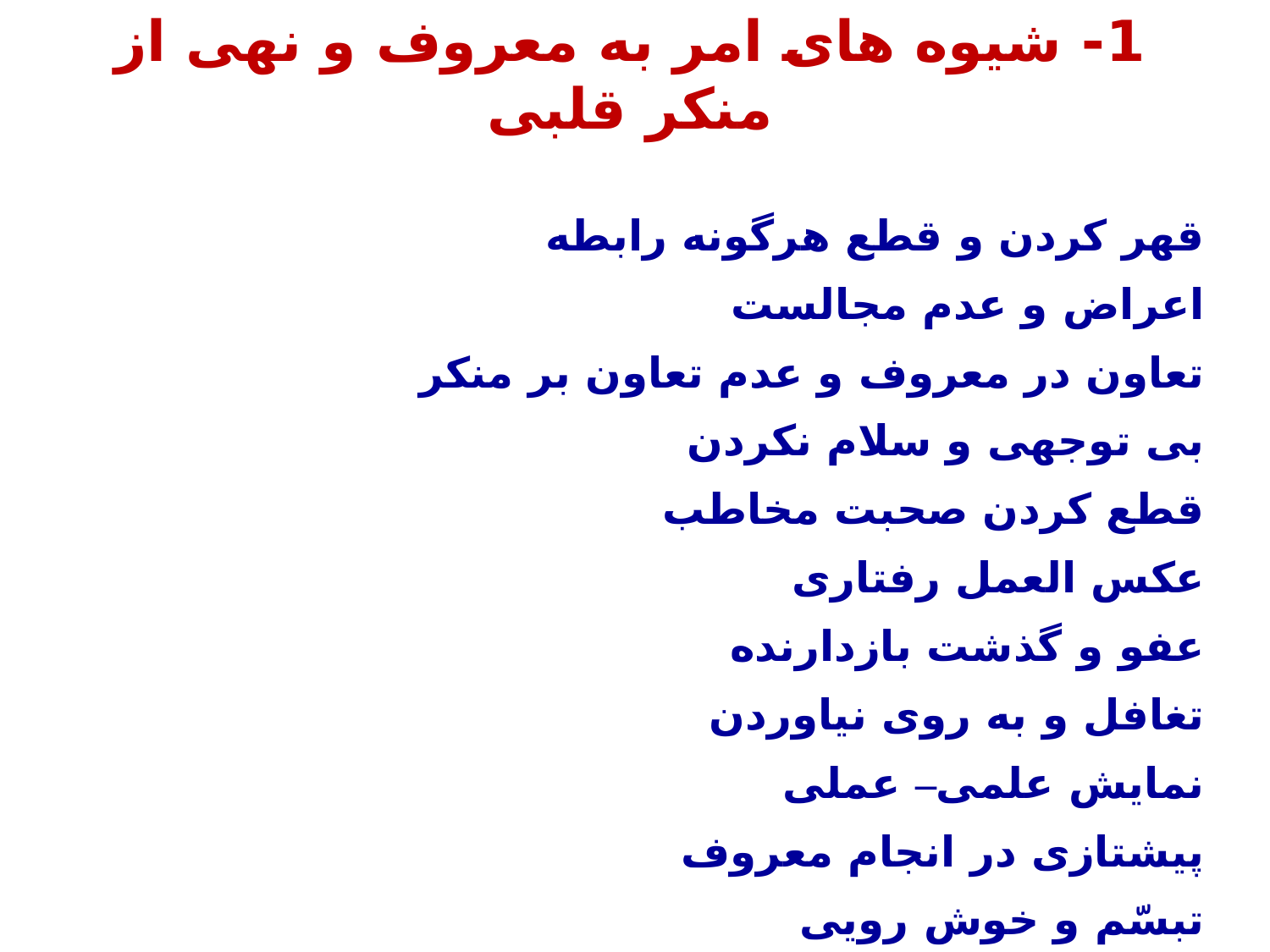

1- شیوه های امر به معروف و نهی از منکر قلبی

قهر کردن و قطع هرگونه رابطه
اعراض و عدم مجالست
تعاون در معروف و عدم تعاون بر منکر
بی توجهی و سلام نکردن
قطع کردن صحبت مخاطب
عکس العمل رفتاری
عفو و گذشت بازدارنده
تغافل و به روی نیاوردن
نمایش علمی– عملی
پیشتازی در انجام معروف
تبسّم و خوش رویی